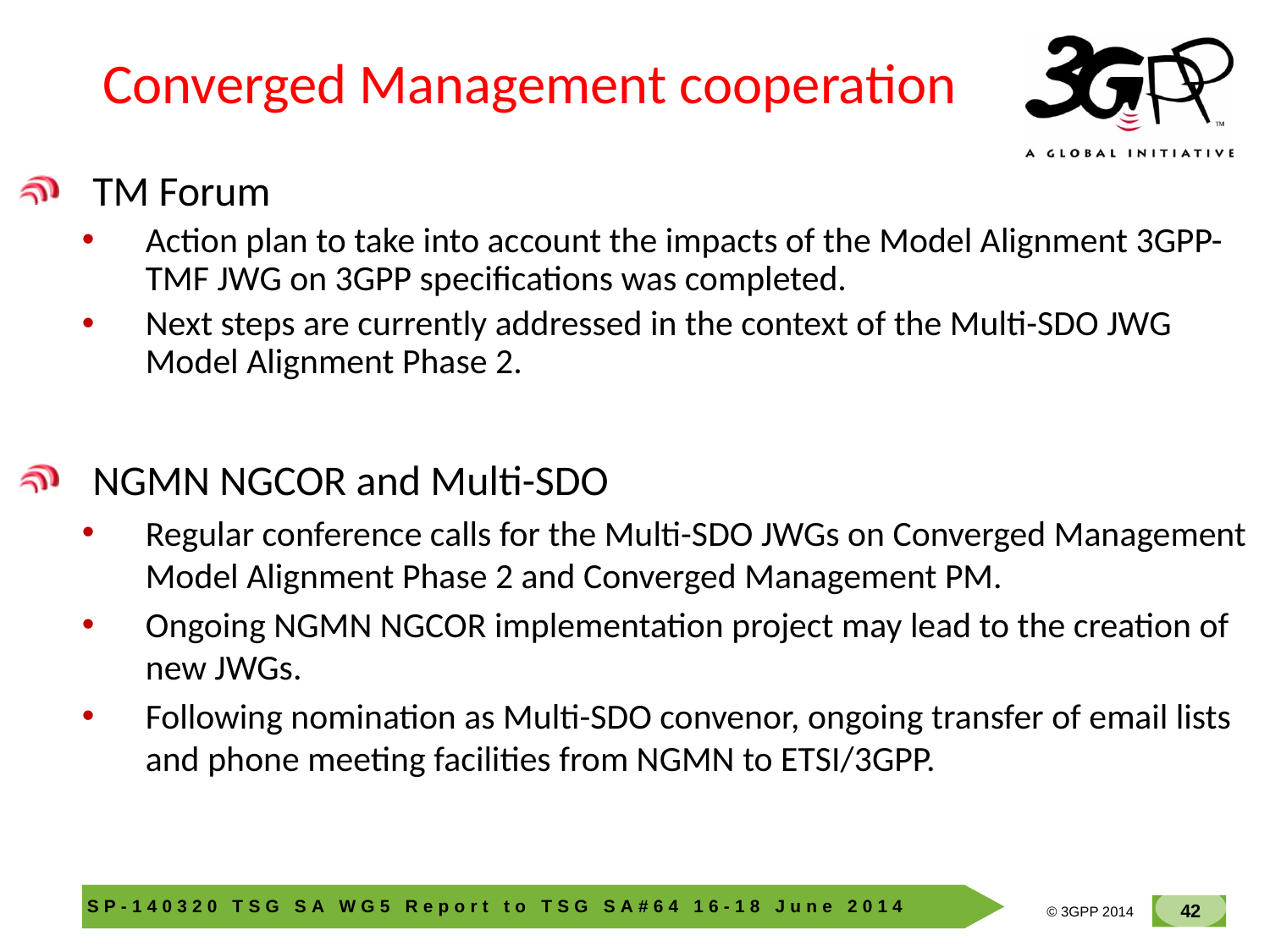

# Converged Management cooperation
TM Forum
Action plan to take into account the impacts of the Model Alignment 3GPP-TMF JWG on 3GPP specifications was completed.
Next steps are currently addressed in the context of the Multi-SDO JWG Model Alignment Phase 2.

NGMN NGCOR and Multi-SDO
Regular conference calls for the Multi-SDO JWGs on Converged Management Model Alignment Phase 2 and Converged Management PM.
Ongoing NGMN NGCOR implementation project may lead to the creation of new JWGs.
Following nomination as Multi-SDO convenor, ongoing transfer of email lists and phone meeting facilities from NGMN to ETSI/3GPP.